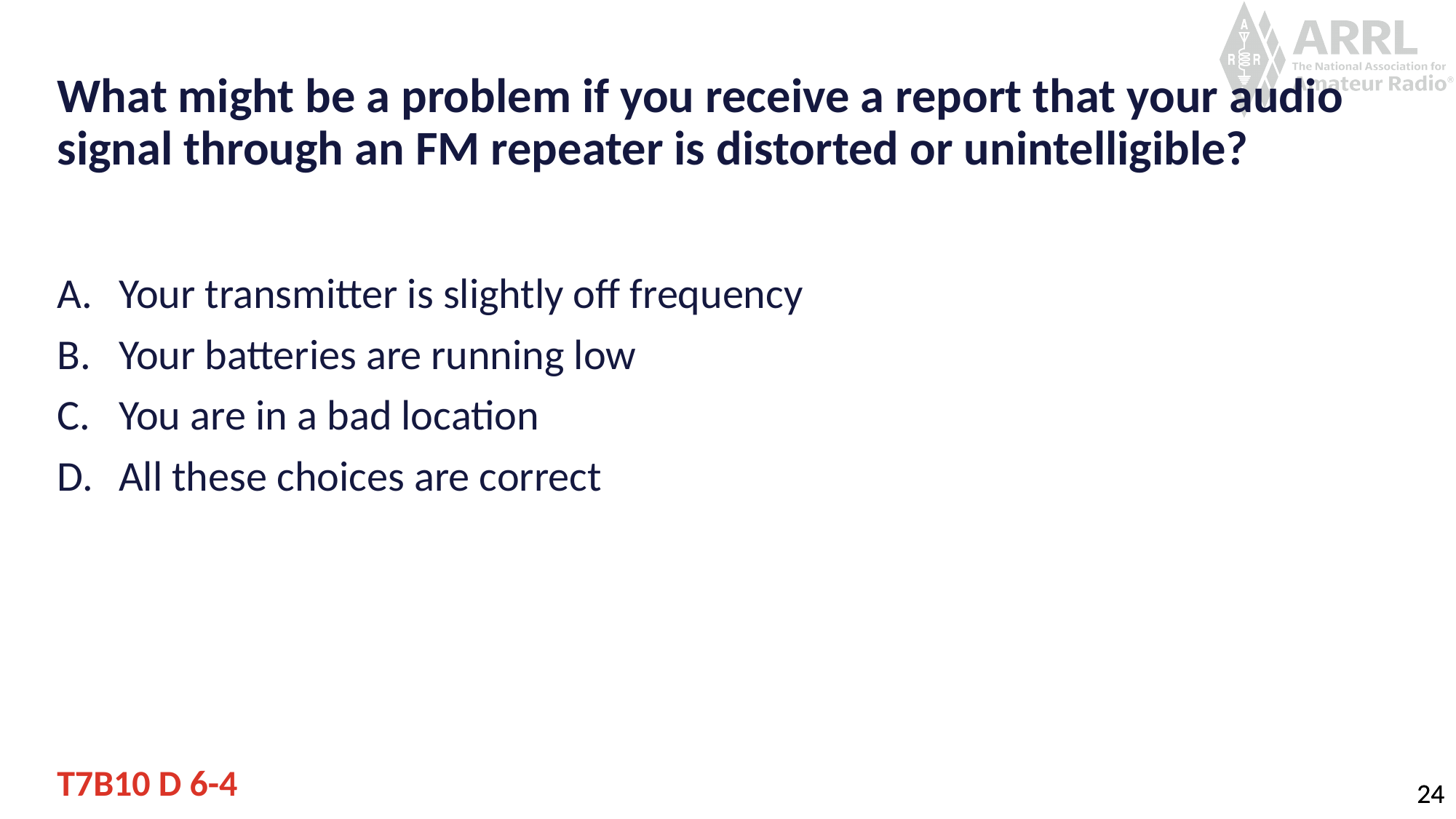

# What might be a problem if you receive a report that your audio signal through an FM repeater is distorted or unintelligible?
Your transmitter is slightly off frequency
Your batteries are running low
You are in a bad location
All these choices are correct
T7B10 D 6-4